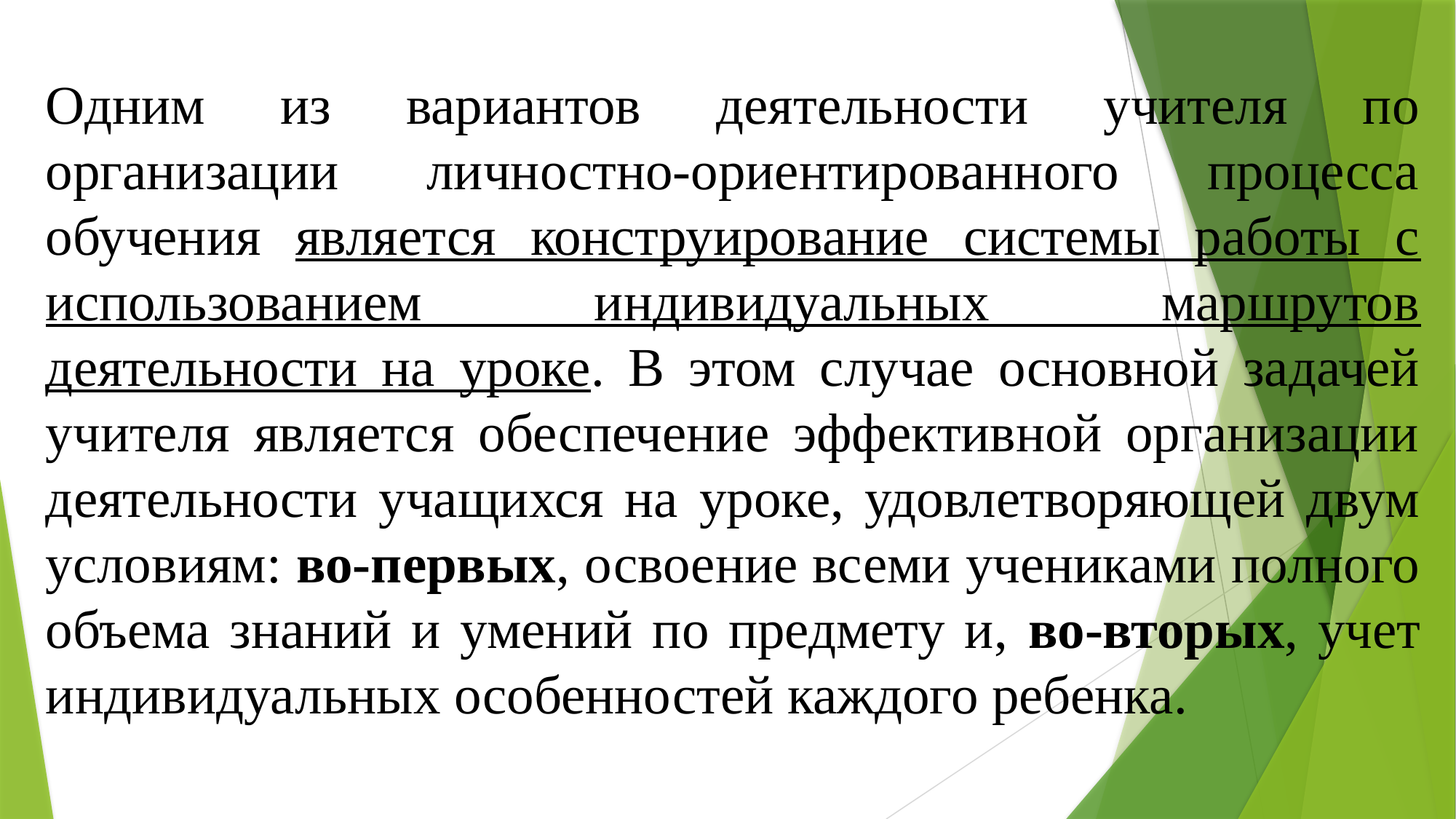

Одним из вариантов деятельности учителя по организации личностно-ориентированного процесса обучения является конструирование системы работы с использованием индивидуальных маршрутов деятельности на уроке. В этом случае основной задачей учителя является обеспечение эффективной организации деятельности учащихся на уроке, удовлетворяющей двум условиям: во-первых, освоение всеми учениками полного объема знаний и умений по предмету и, во-вторых, учет индивидуальных особенностей каждого ребенка.